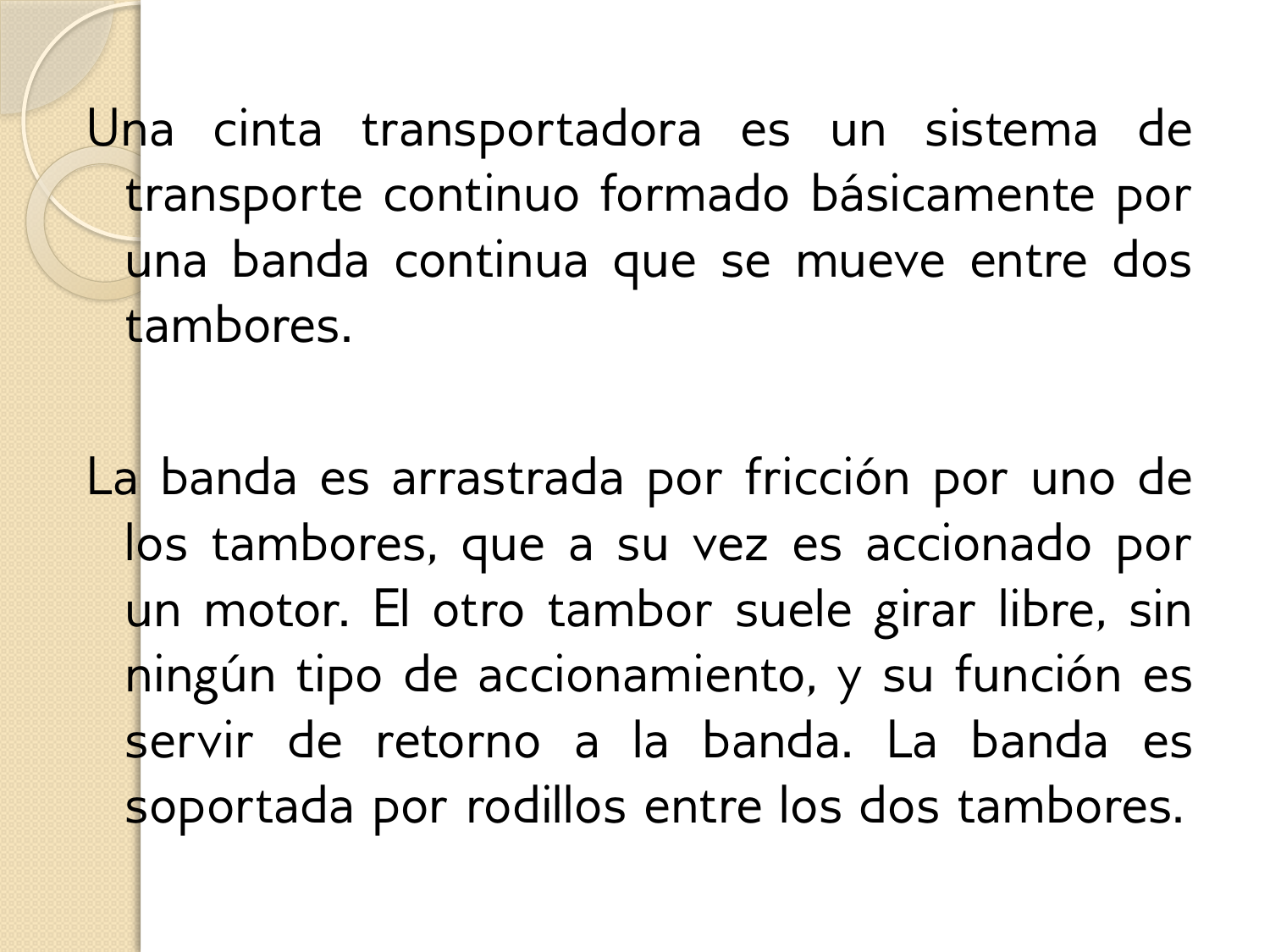

#
Una cinta transportadora es un sistema de transporte continuo formado básicamente por una banda continua que se mueve entre dos tambores.

La banda es arrastrada por fricción por uno de los tambores, que a su vez es accionado por un motor. El otro tambor suele girar libre, sin ningún tipo de accionamiento, y su función es servir de retorno a la banda. La banda es soportada por rodillos entre los dos tambores.